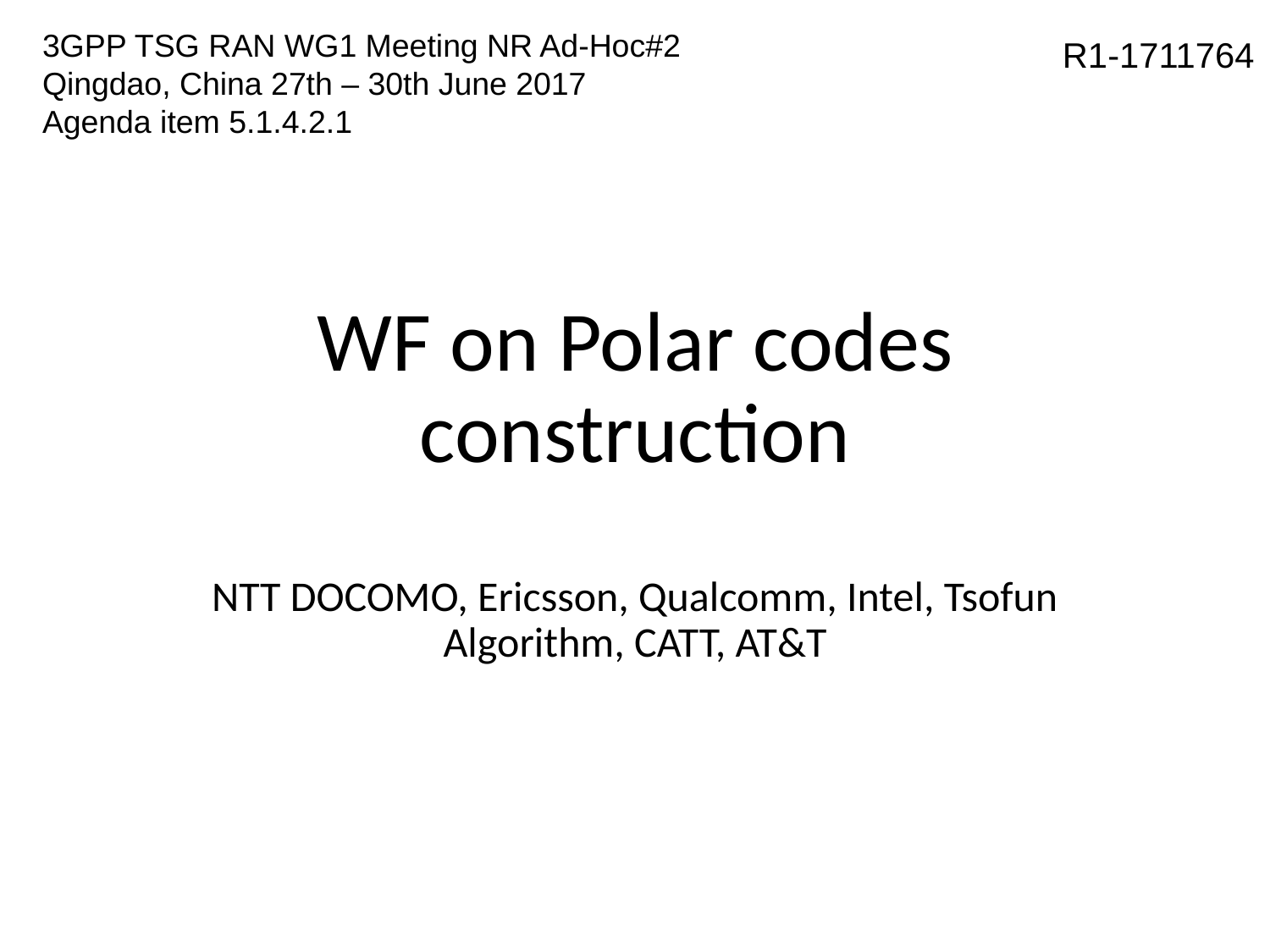

3GPP TSG RAN WG1 Meeting NR Ad-Hoc#2
Qingdao, China 27th – 30th June 2017
Agenda item 5.1.4.2.1
R1-1711764
# WF on Polar codes construction

NTT DOCOMO, Ericsson, Qualcomm, Intel, Tsofun Algorithm, CATT, AT&T